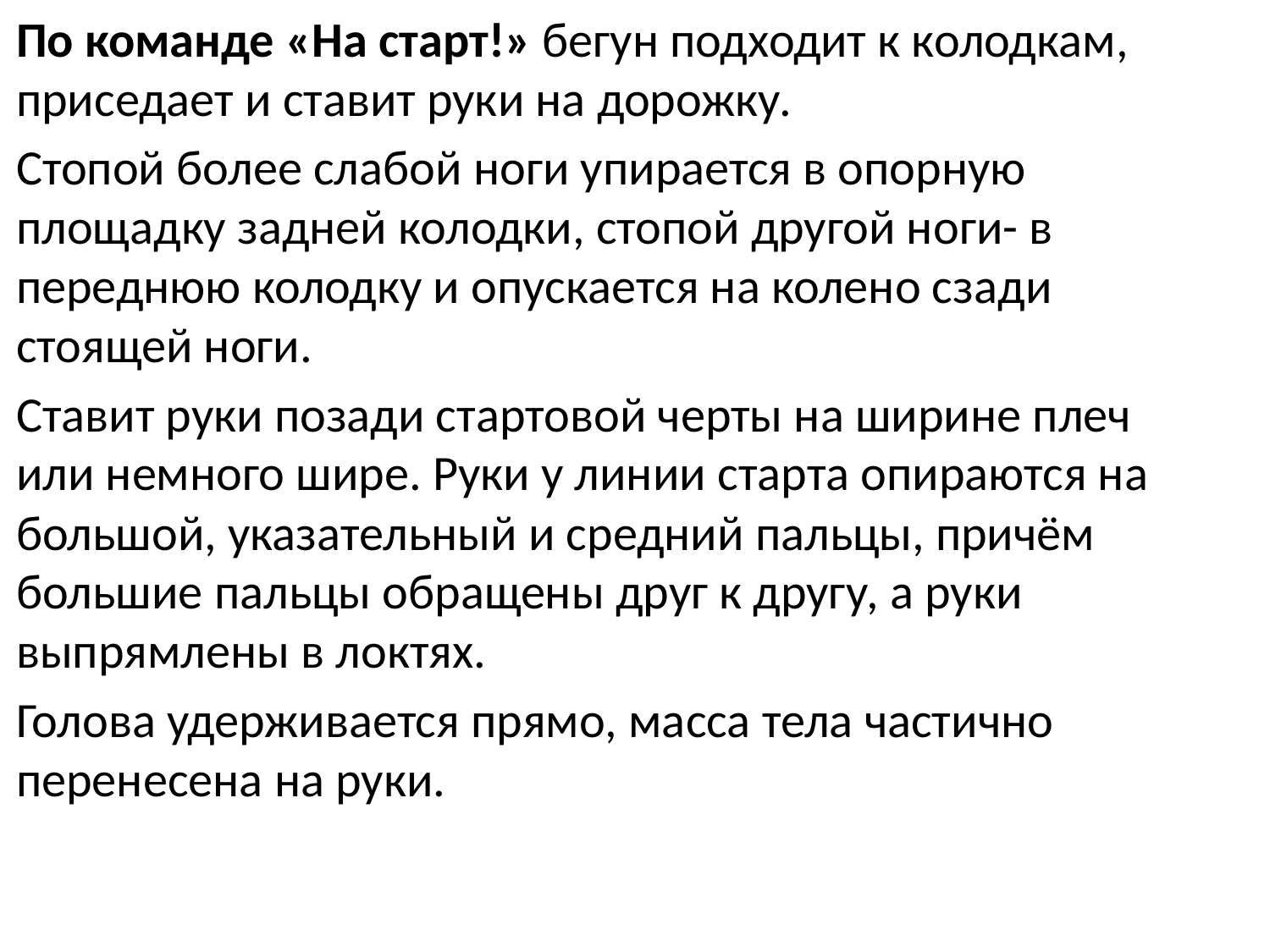

По команде «На старт!» бегун подходит к колодкам, приседает и ставит руки на дорожку.
Стопой более слабой ноги упирается в опорную площадку задней колодки, стопой другой ноги- в переднюю колодку и опускается на колено сзади стоящей ноги.
Ставит руки позади стартовой черты на ширине плеч или немного шире. Руки у линии старта опираются на большой, указательный и средний пальцы, причём большие пальцы обращены друг к другу, а руки выпрямлены в локтях.
Голова удерживается прямо, масса тела частично перенесена на руки.